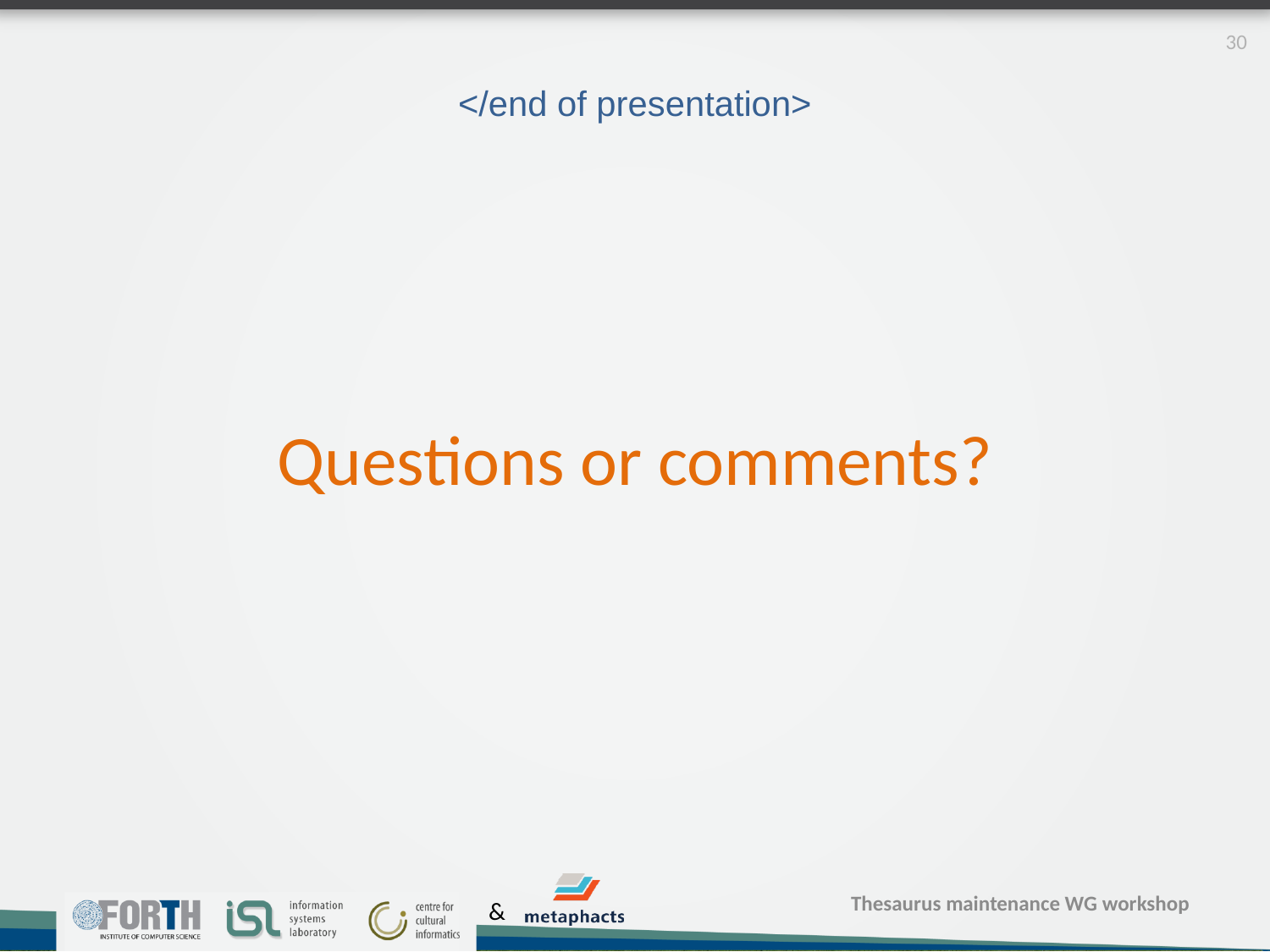

30
# </end of presentation>

Questions or comments?
Thesaurus maintenance WG workshop